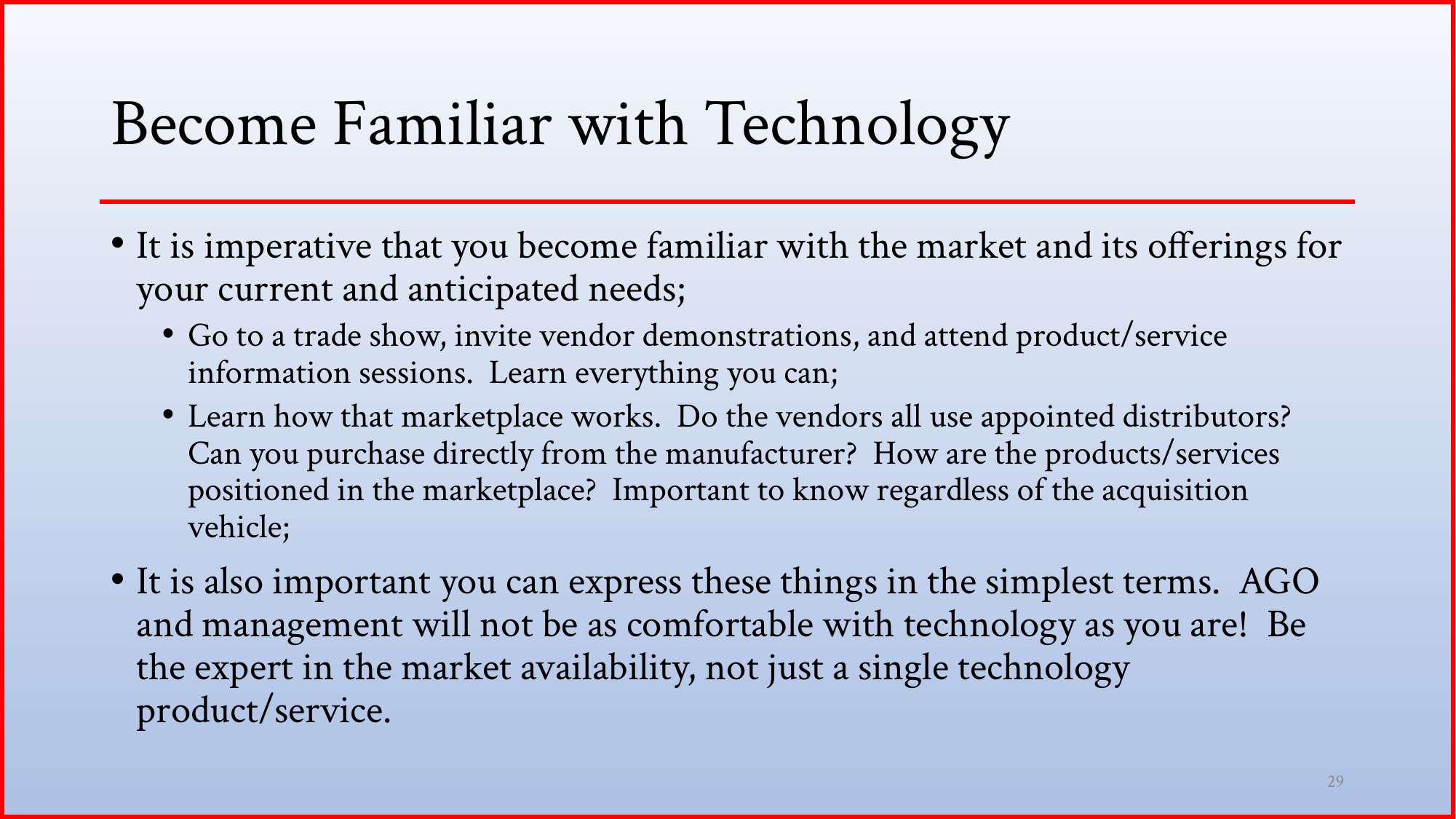

# Become Familiar with Technology
It is imperative that you become familiar with the market and its offerings for your current and anticipated needs;
Go to a trade show, invite vendor demonstrations, and attend product/service information sessions.  Learn everything you can;
Learn how that marketplace works.  Do the vendors all use appointed distributors?  Can you purchase directly from the manufacturer?  How are the products/services positioned in the marketplace?  Important to know regardless of the acquisition vehicle;
It is also important you can express these things in the simplest terms.  AGO and management will not be as comfortable with technology as you are!  Be the expert in the market availability, not just a single technology product/service.
29